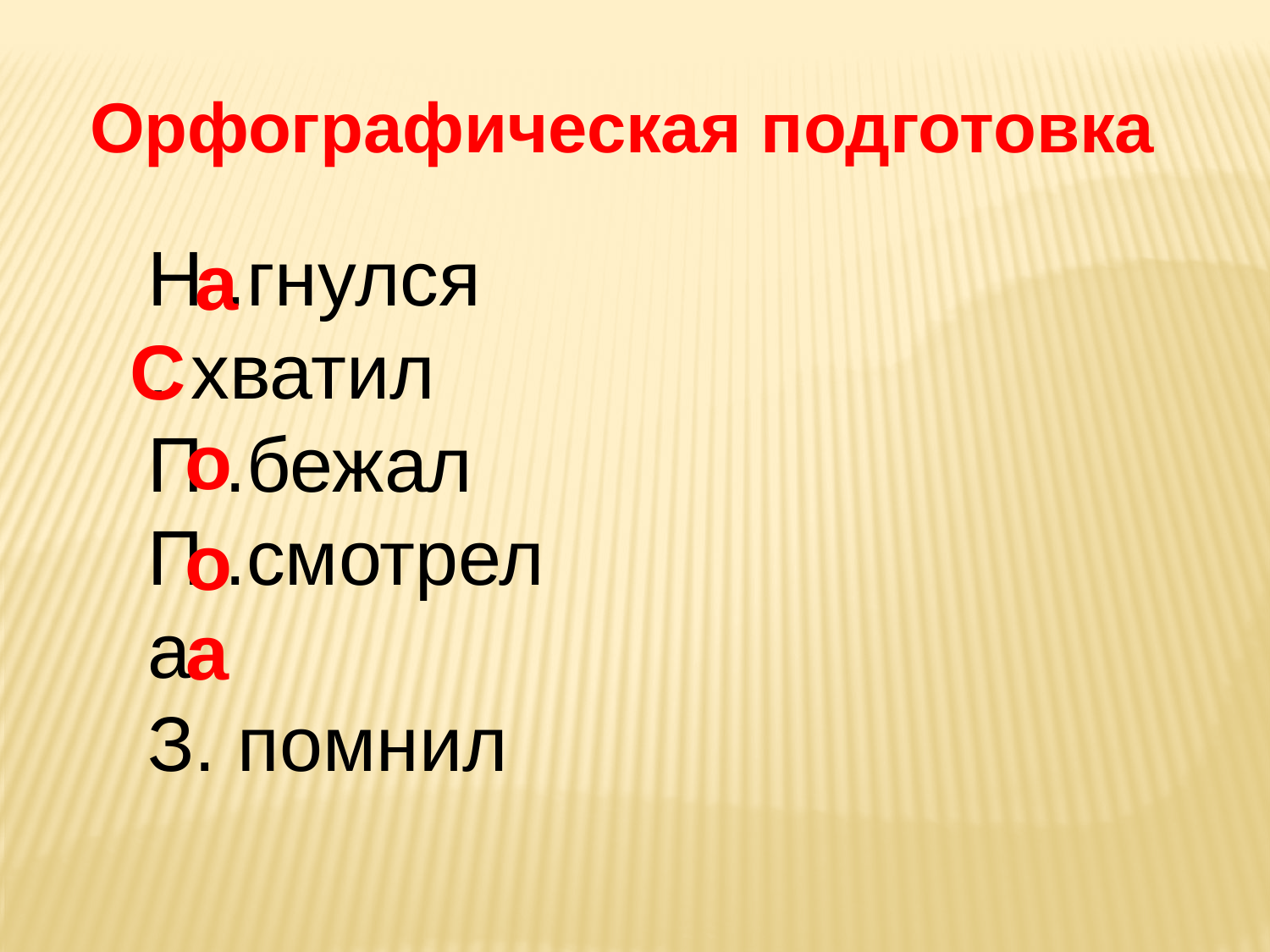

Н .гнулся
. хватил
П .бежал
П .смотрела
З. помнил

Орфографическая подготовка
а

С

о

о
а